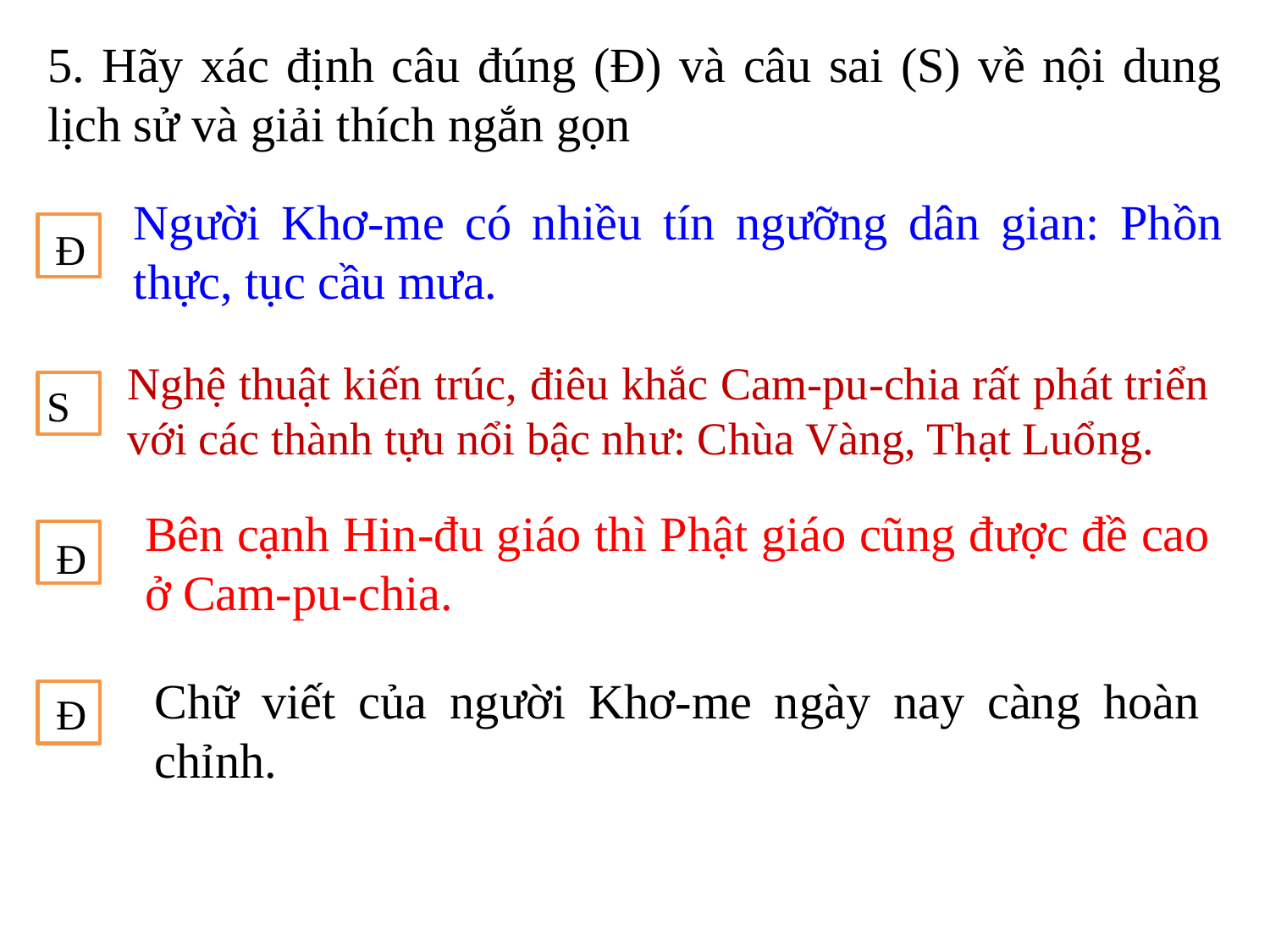

5. Hãy xác định câu đúng (Đ) và câu sai (S) về nội dung lịch sử và giải thích ngắn gọn
Người Khơ-me có nhiều tín ngưỡng dân gian: Phồn thực, tục cầu mưa.

Đ
Nghệ thuật kiến trúc, điêu khắc Cam-pu-chia rất phát triển với các thành tựu nổi bậc như: Chùa Vàng, Thạt Luổng.

S
Bên cạnh Hin-đu giáo thì Phật giáo cũng được đề cao ở Cam-pu-chia.

Đ
Chữ viết của người Khơ-me ngày nay càng hoàn chỉnh.

Đ